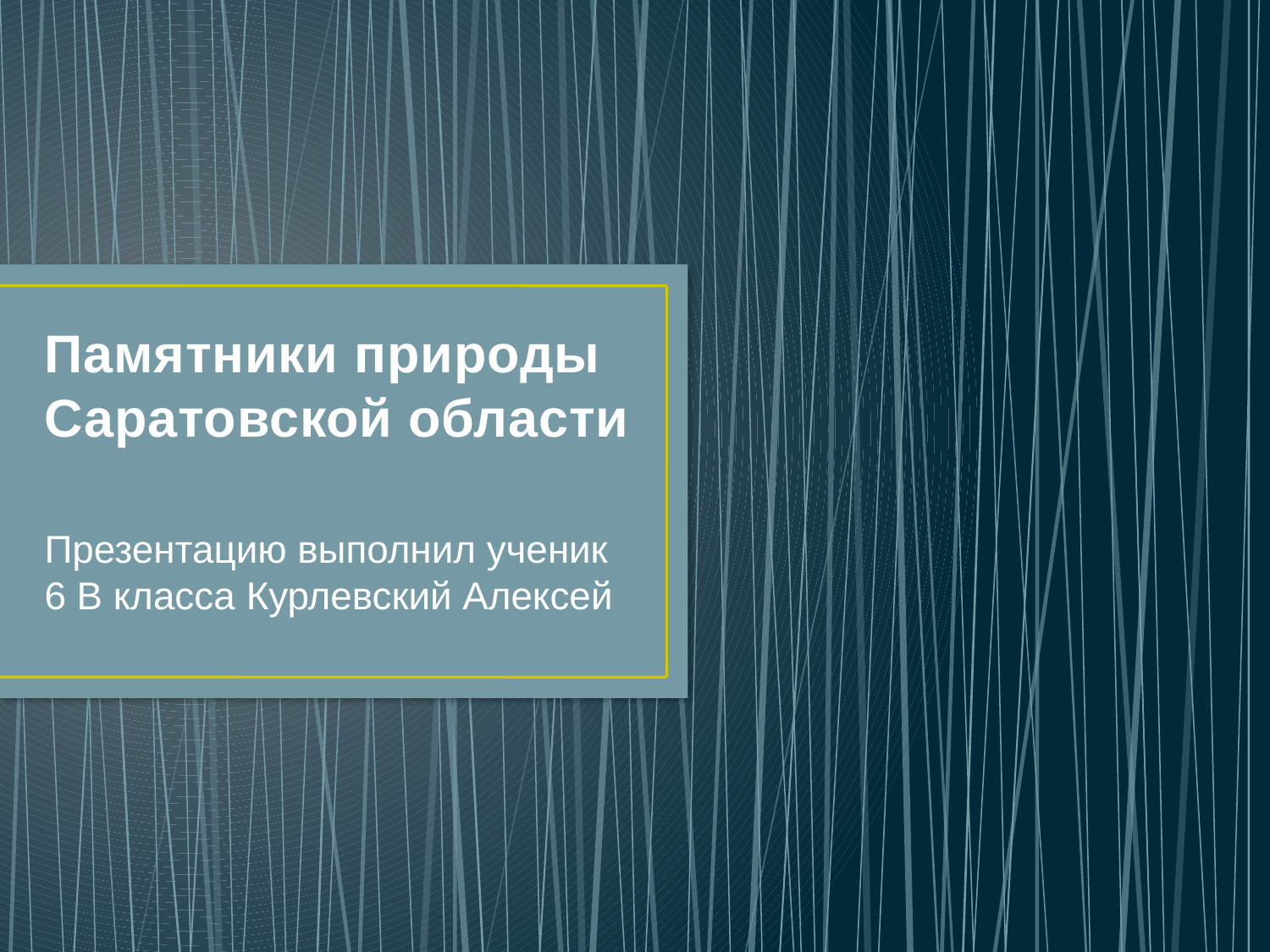

# Памятники природы Саратовской области
Презентацию выполнил ученик 6 В класса Курлевский Алексей